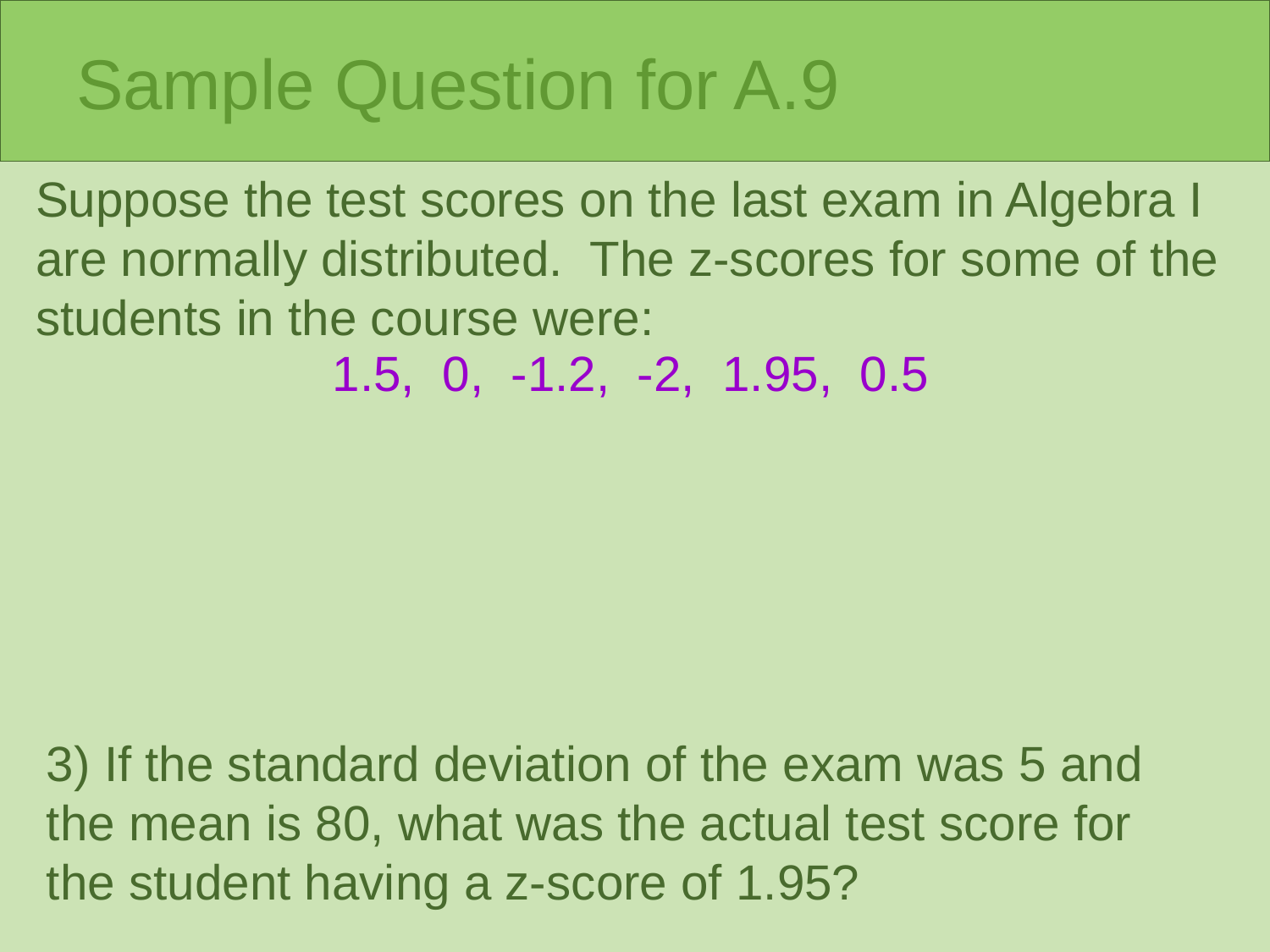

# Sample Question for A.9
Suppose the test scores on the last exam in Algebra I are normally distributed.  The z-scores for some of the students in the course were:
1.5,  0,  -1.2,  -2,  1.95,  0.5
3) If the standard deviation of the exam was 5 and the mean is 80, what was the actual test score for the student having a z-score of 1.95?